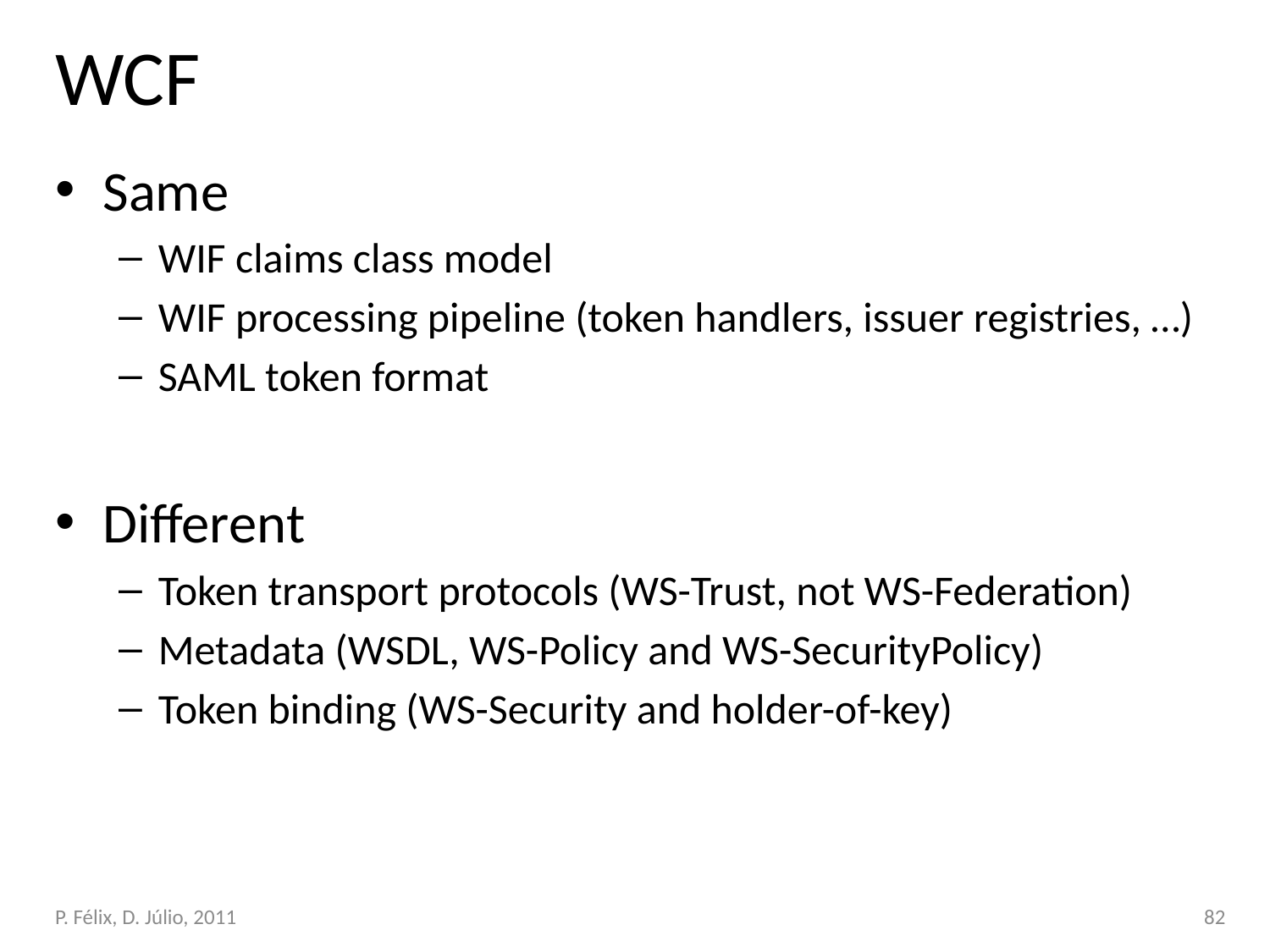

# WCF
Same
WIF claims class model
WIF processing pipeline (token handlers, issuer registries, …)
SAML token format

Different
Token transport protocols (WS-Trust, not WS-Federation)
Metadata (WSDL, WS-Policy and WS-SecurityPolicy)
Token binding (WS-Security and holder-of-key)
P. Félix, D. Júlio, 2011
82